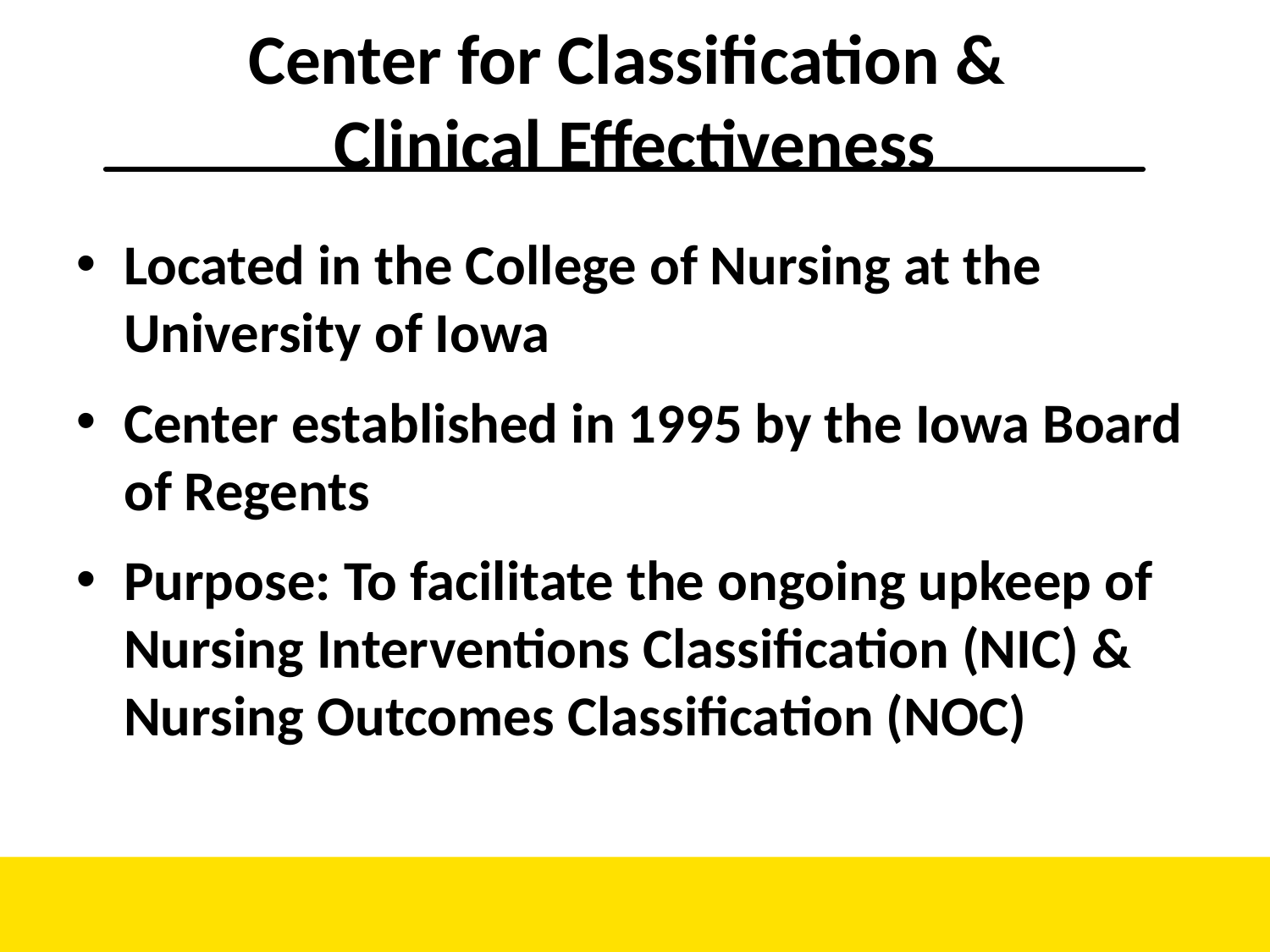

# Center for Classification & Clinical Effectiveness
Located in the College of Nursing at the University of Iowa
Center established in 1995 by the Iowa Board of Regents
Purpose: To facilitate the ongoing upkeep of Nursing Interventions Classification (NIC) & Nursing Outcomes Classification (NOC)